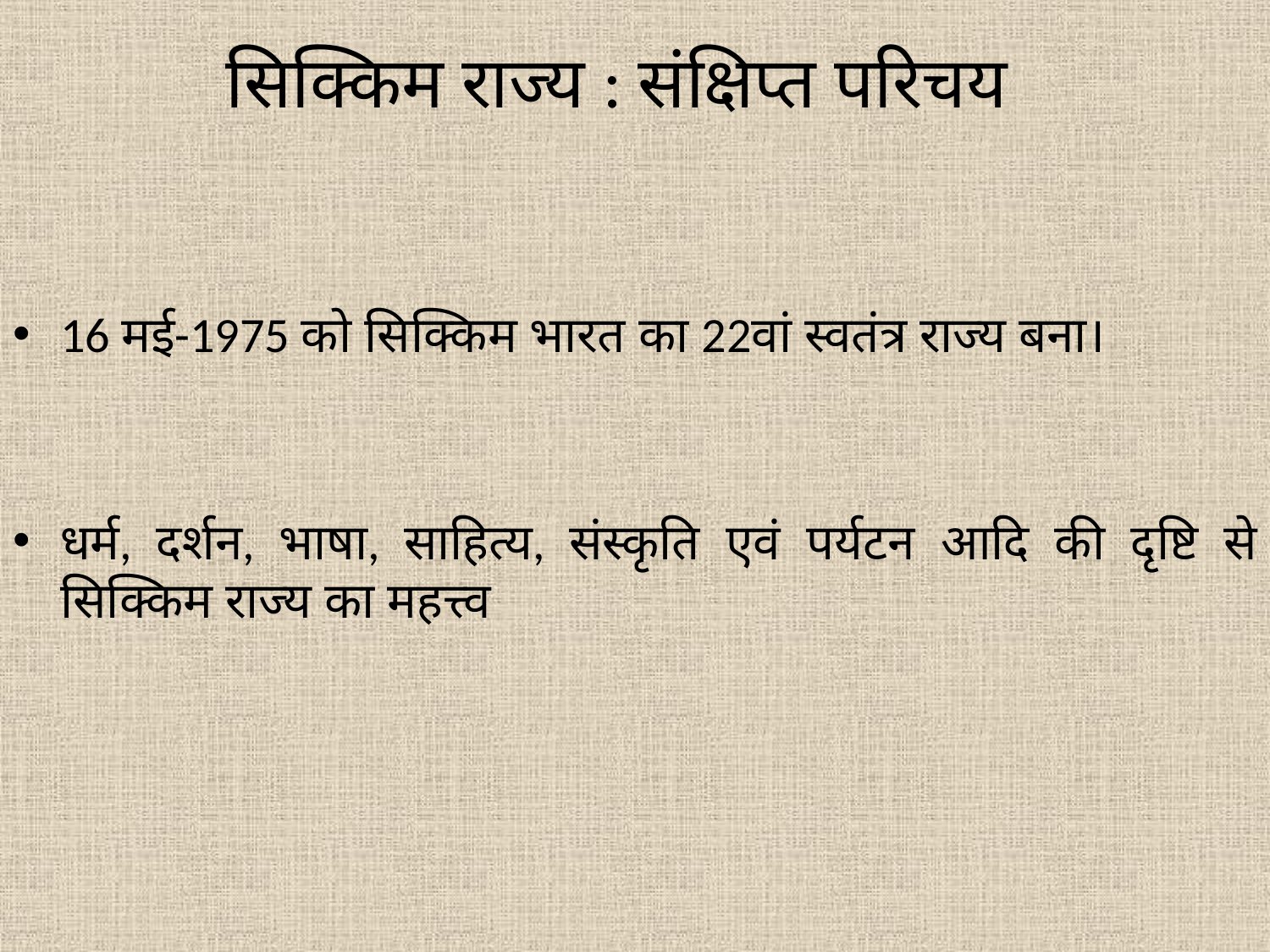

# सिक्किम राज्य : संक्षिप्त परिचय

16 मई-1975 को सिक्किम भारत का 22वां स्वतंत्र राज्य बना।

धर्म, दर्शन, भाषा, साहित्य, संस्कृति एवं पर्यटन आदि की दृष्टि से सिक्किम राज्य का महत्त्व